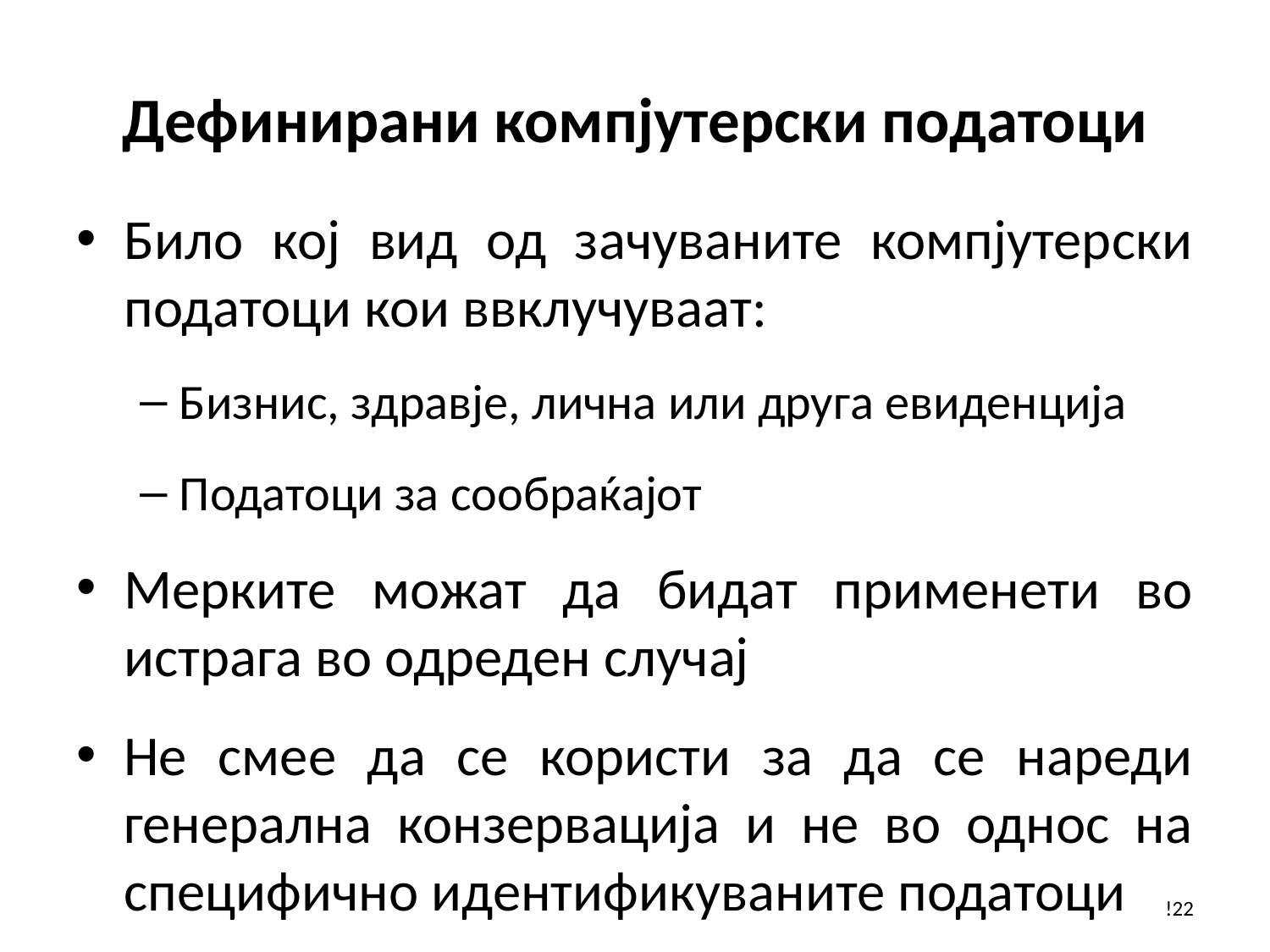

# Дефинирани компјутерски податоци
Било кој вид од зачуваните компјутерски податоци кои ввклучуваат:
Бизнис, здравје, лична или друга евиденција
Податоци за сообраќајот
Мерките можат да бидат применети во истрага во одреден случај
Не смее да се користи за да се нареди генерална конзервација и не во однос на специфично идентификуваните податоци
!22